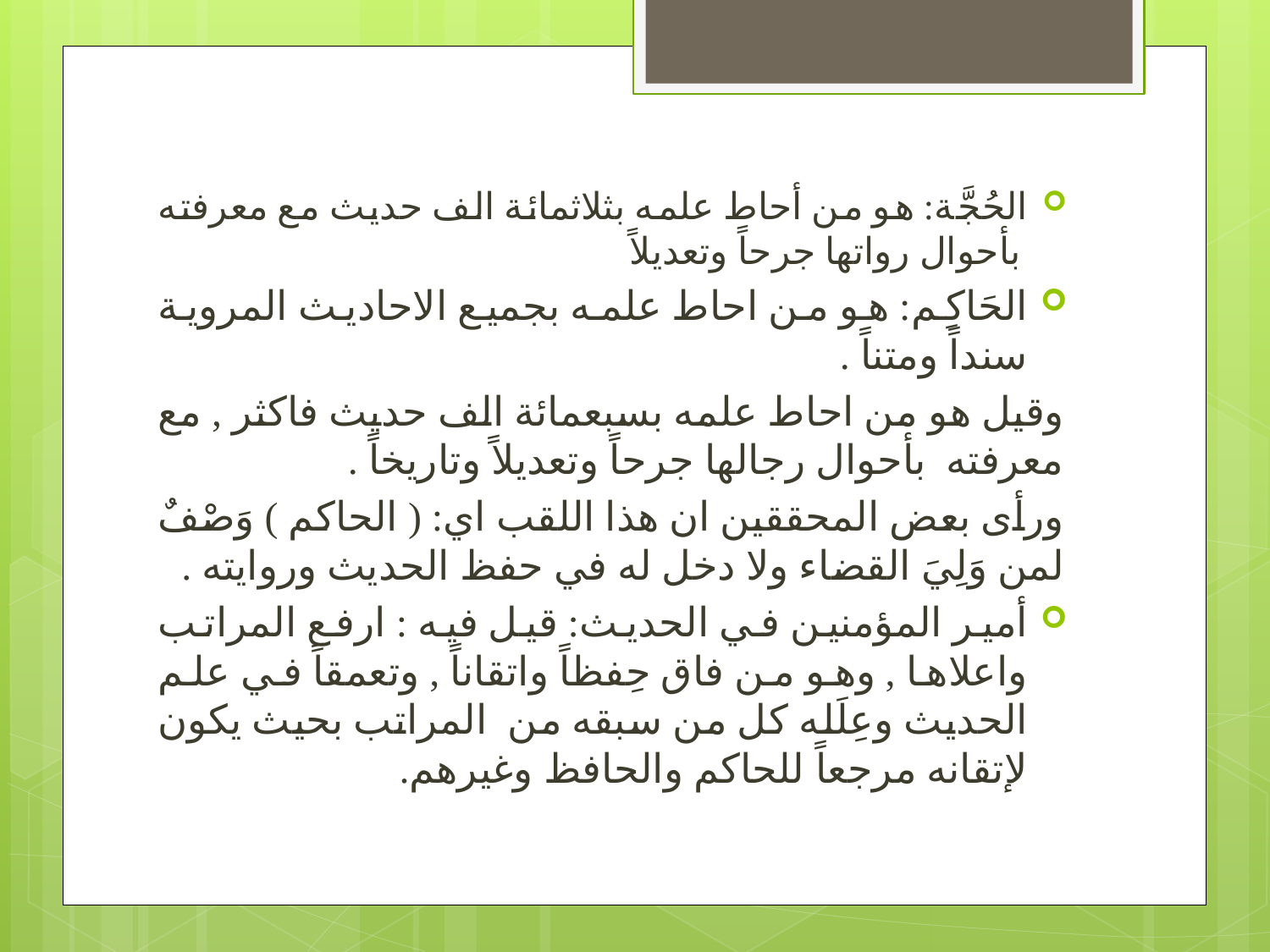

الحُجَّة: هو من أحاط علمه بثلاثمائة الف حديث مع معرفته بأحوال رواتها جرحاً وتعديلاً
الحَاكِم: هو من احاط علمه بجميع الاحاديث المروية سنداً ومتناً .
وقيل هو من احاط علمه بسبعمائة الف حديث فاكثر , مع معرفته  بأحوال رجالها جرحاً وتعديلاً وتاريخاً .
ورأى بعض المحققين ان هذا اللقب اي: ( الحاكم ) وَصْفٌ لمن وَلِيَ القضاء ولا دخل له في حفظ الحديث وروايته .
أمير المؤمنين في الحديث: قيل فيه : ارفع المراتب واعلاها , وهو من فاق حِفظاً واتقاناً , وتعمقاً في علم الحديث وعِلَله كل من سبقه من  المراتب بحيث يكون لإتقانه مرجعاً للحاكم والحافظ وغيرهم.